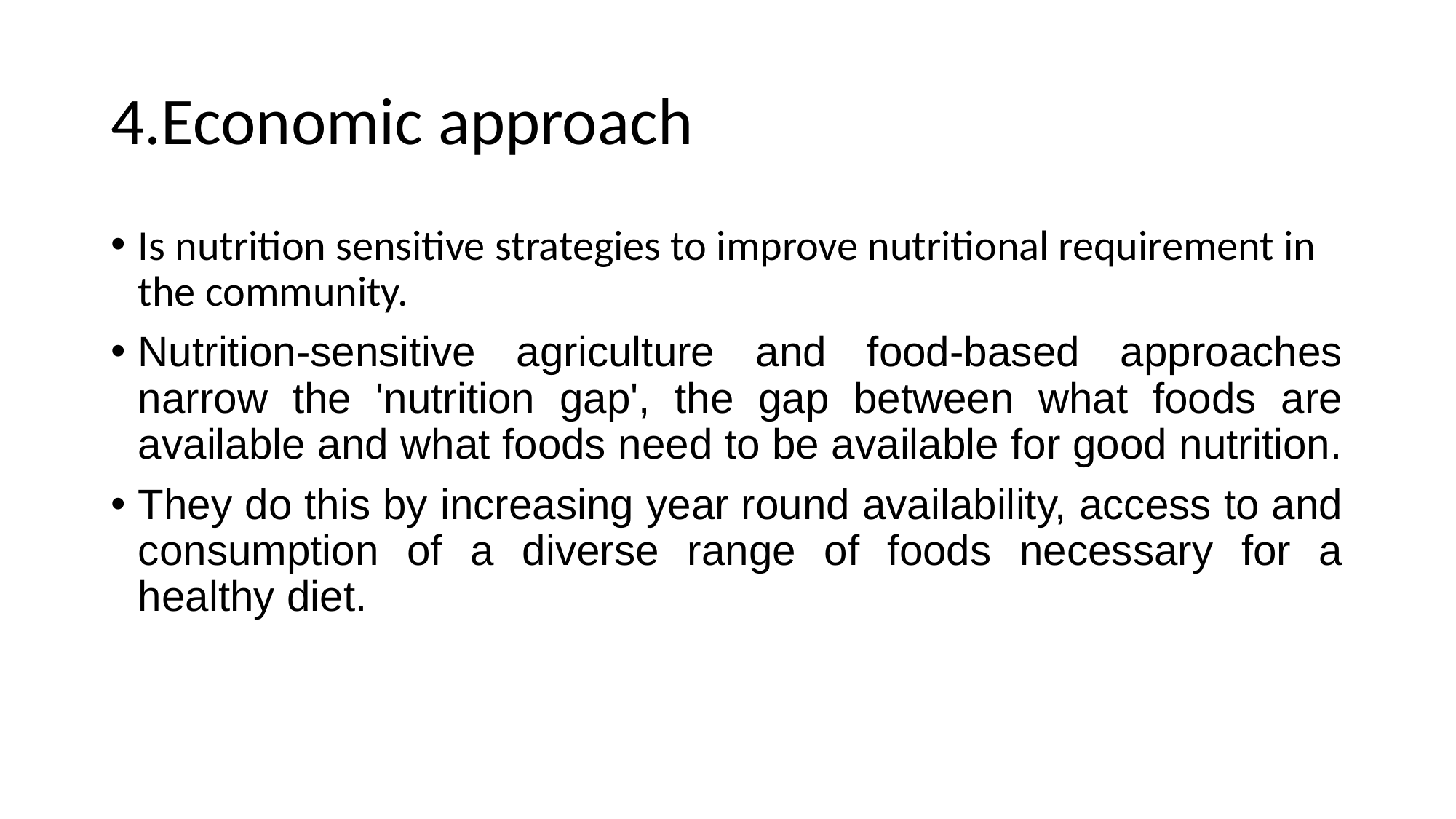

# 4.Economic approach
Is nutrition sensitive strategies to improve nutritional requirement in the community.
Nutrition-sensitive agriculture and food-based approaches narrow the 'nutrition gap', the gap between what foods are available and what foods need to be available for good nutrition.
They do this by increasing year round availability, access to and consumption of a diverse range of foods necessary for a healthy diet.

ayenew.n(bsc,fellow of mph human nutrtion)
35